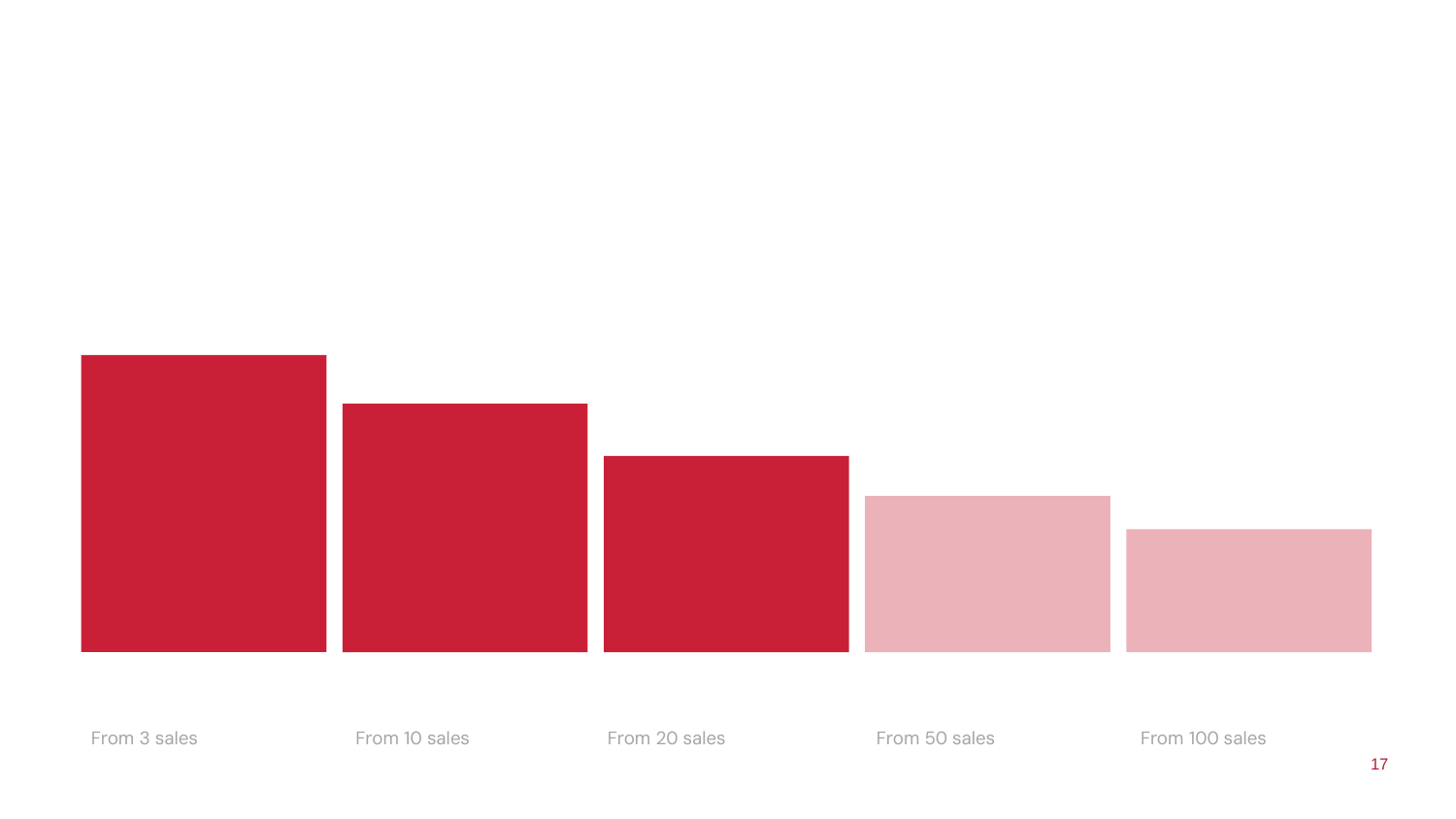

Ensuring Customer Satisfaction

$15,678
$12,345
$7,890
$456
$123
From 3 sales
From 10 sales
From 20 sales
From 50 sales
From 100 sales